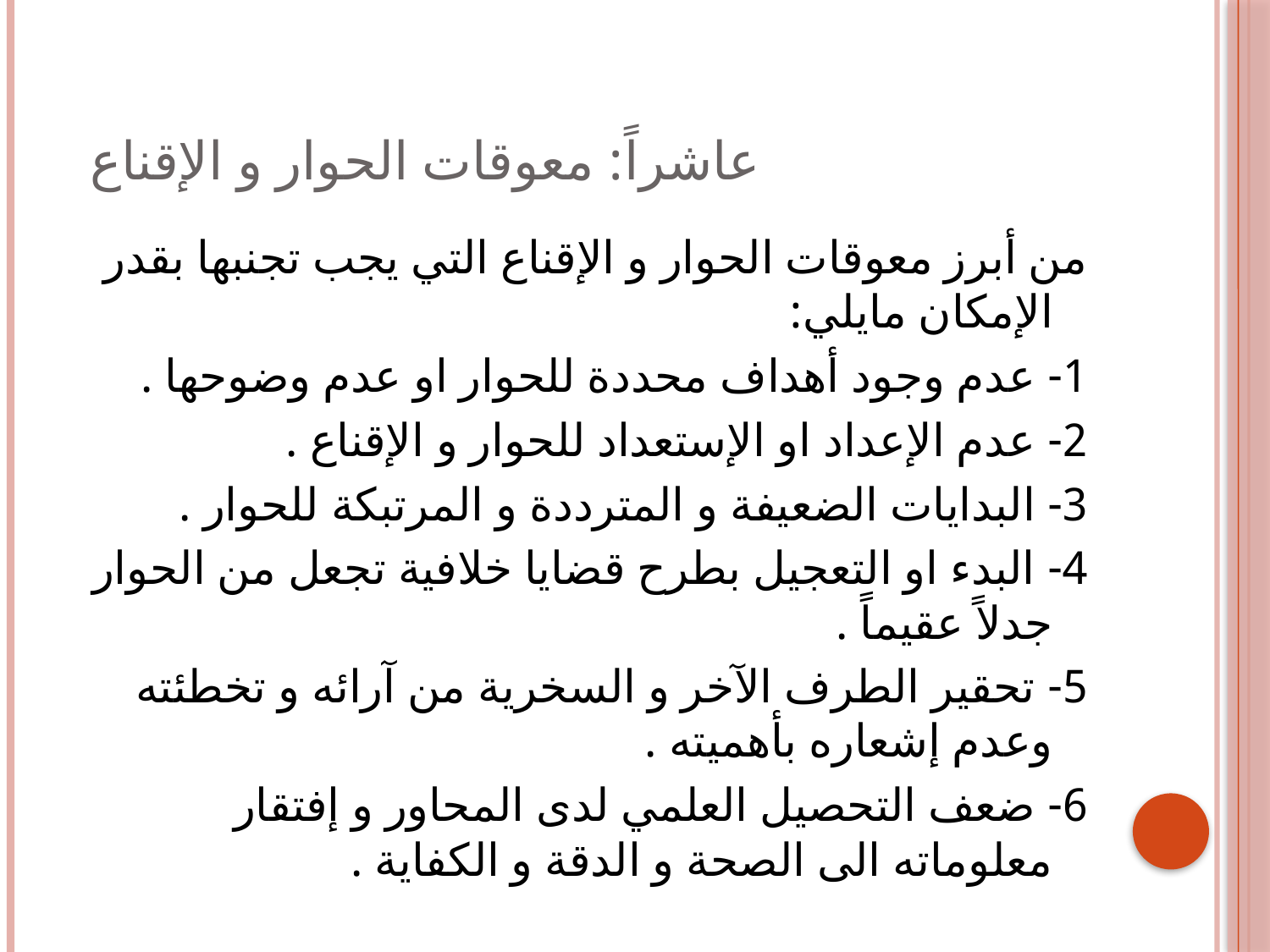

# عاشراً: معوقات الحوار و الإقناع
من أبرز معوقات الحوار و الإقناع التي يجب تجنبها بقدر الإمكان مايلي:
1- عدم وجود أهداف محددة للحوار او عدم وضوحها .
2- عدم الإعداد او الإستعداد للحوار و الإقناع .
3- البدايات الضعيفة و المترددة و المرتبكة للحوار .
4- البدء او التعجيل بطرح قضايا خلافية تجعل من الحوار جدلاً عقيماً .
5- تحقير الطرف الآخر و السخرية من آرائه و تخطئته وعدم إشعاره بأهميته .
6- ضعف التحصيل العلمي لدى المحاور و إفتقار معلوماته الى الصحة و الدقة و الكفاية .